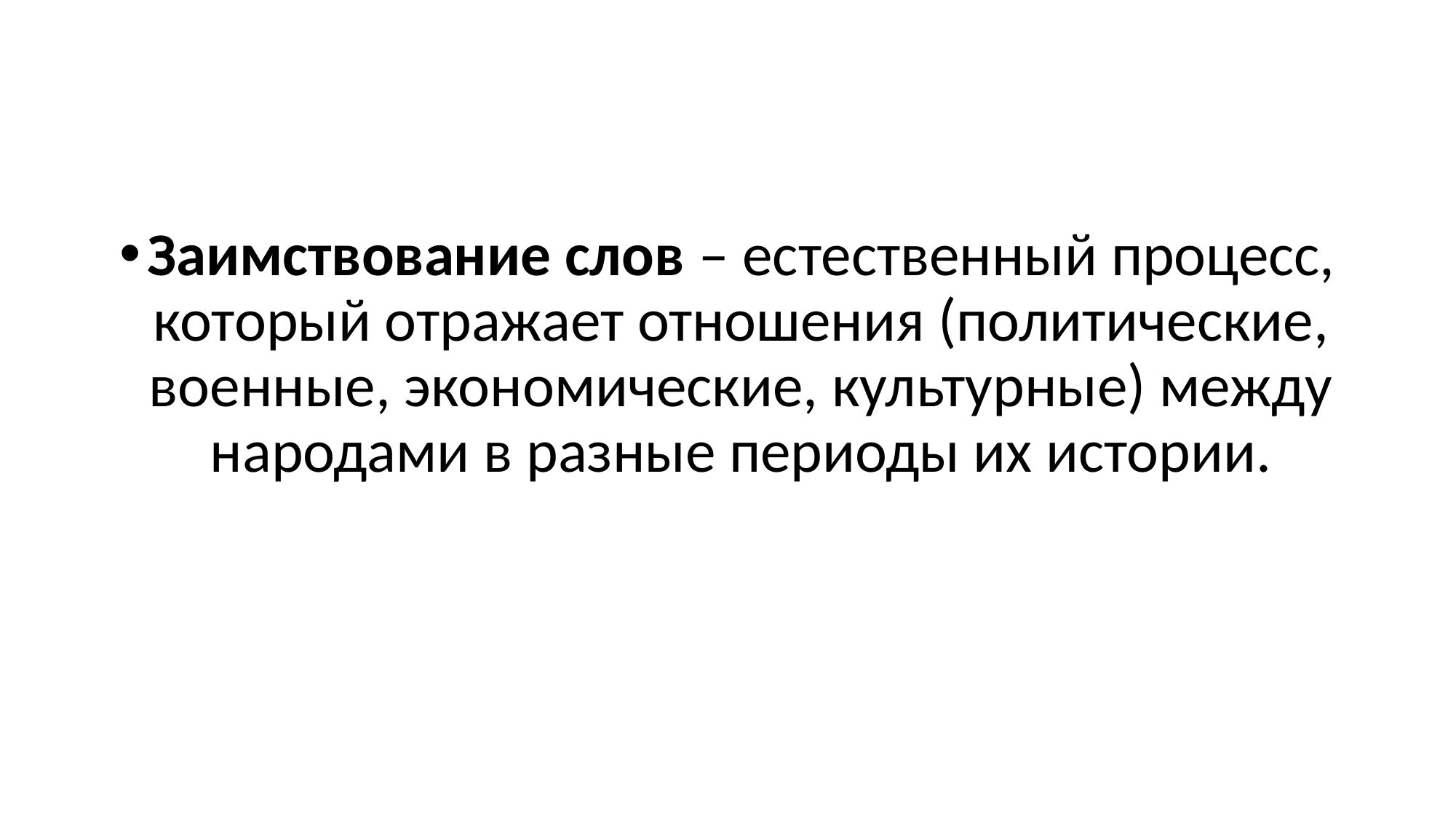

#
Заимствование слов – естественный процесс, который отражает отношения (политические, военные, экономические, культурные) между народами в разные периоды их истории.